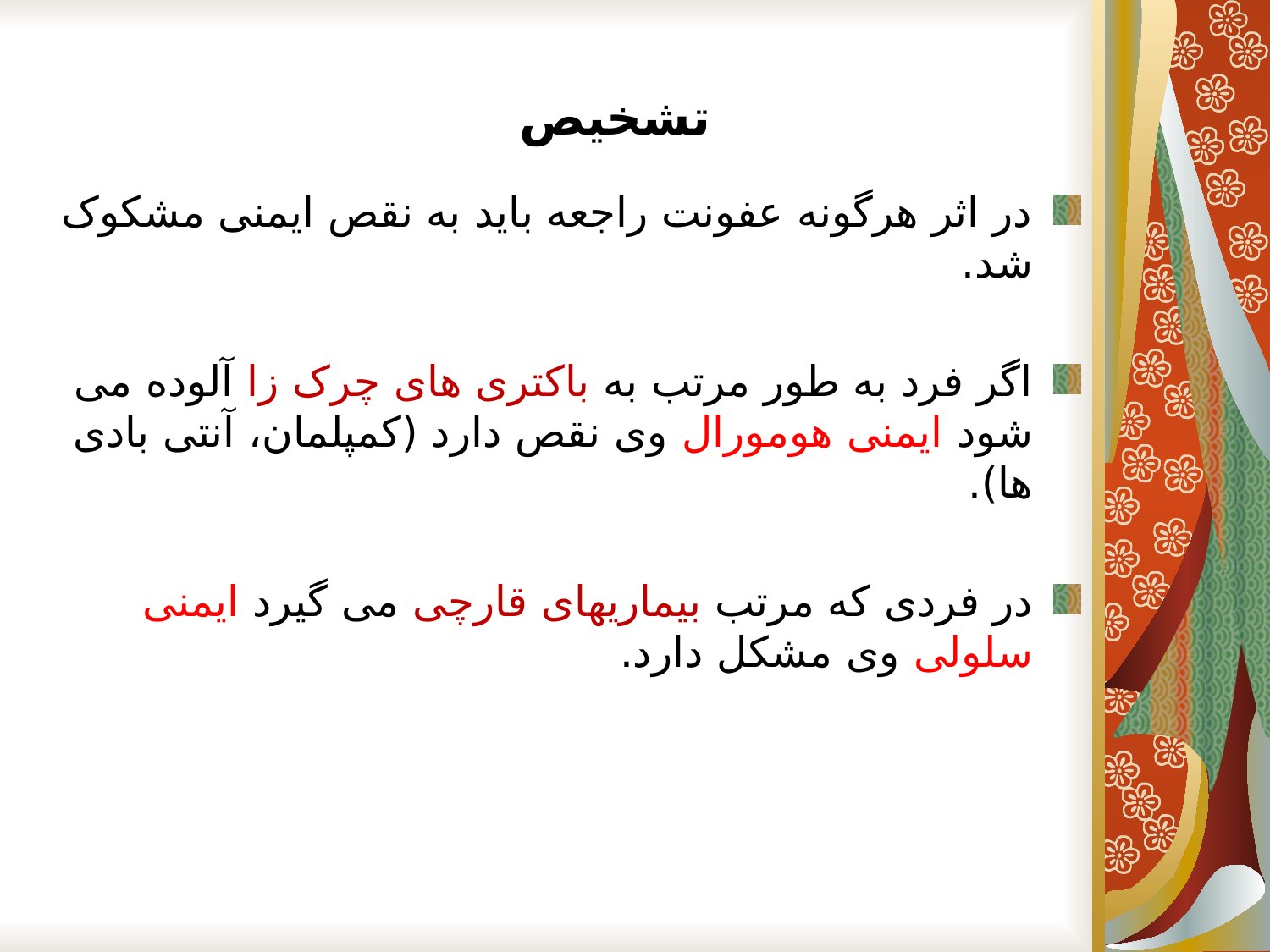

تشخیص
در اثر هرگونه عفونت راجعه باید به نقص ایمنی مشکوک شد.

اگر فرد به طور مرتب به باکتری های چرک زا آلوده می شود ایمنی هومورال وی نقص دارد (کمپلمان، آنتی بادی ها).

در فردی که مرتب بیماریهای قارچی می گیرد ایمنی سلولی وی مشکل دارد.